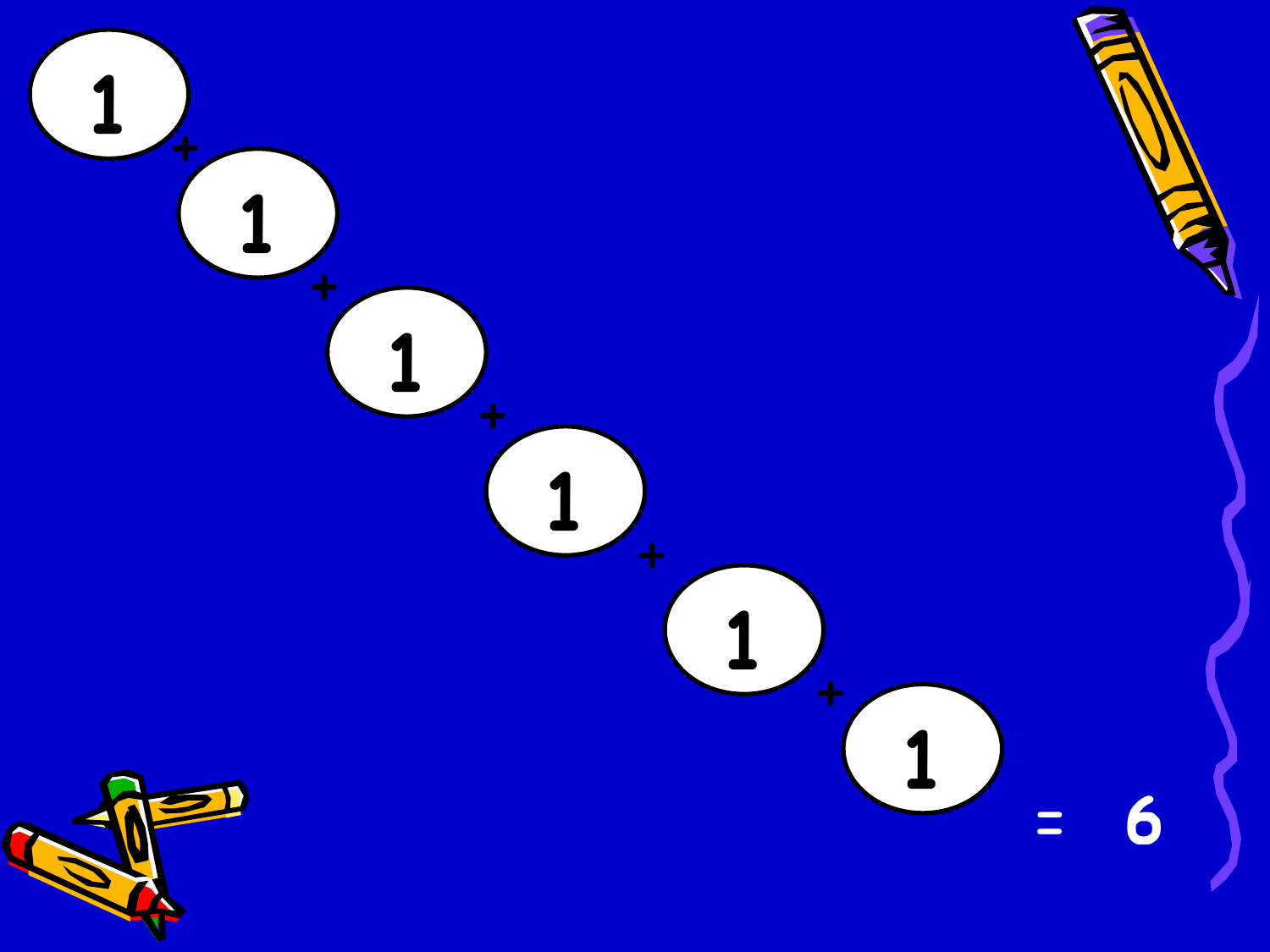

1
+
1
+
1
+
1
+
1
+
1
=   6